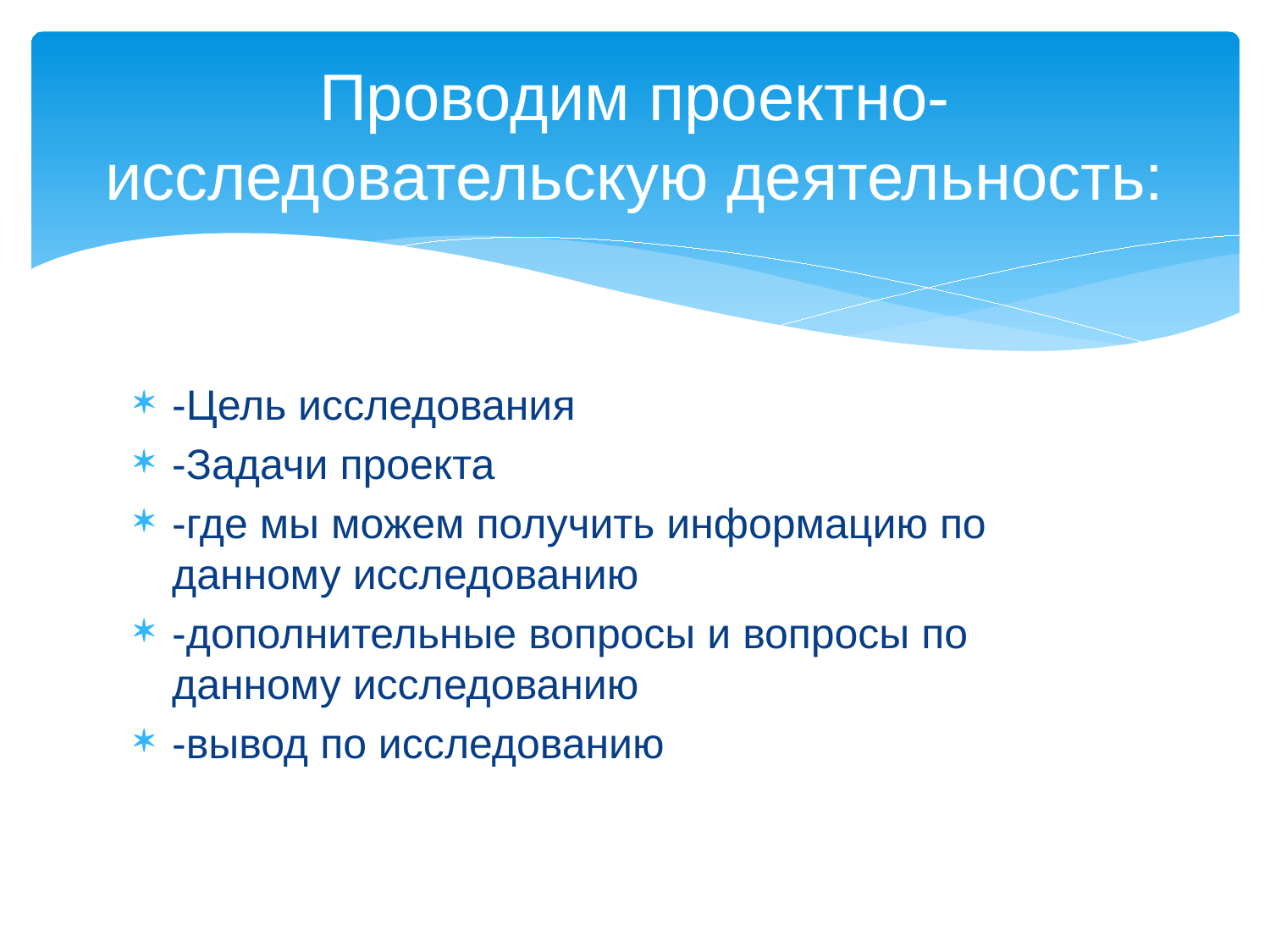

# Проводим проектно-исследовательскую деятельность:
-Цель исследования
-Задачи проекта
-где мы можем получить информацию по данному исследованию
-дополнительные вопросы и вопросы по данному исследованию
-вывод по исследованию